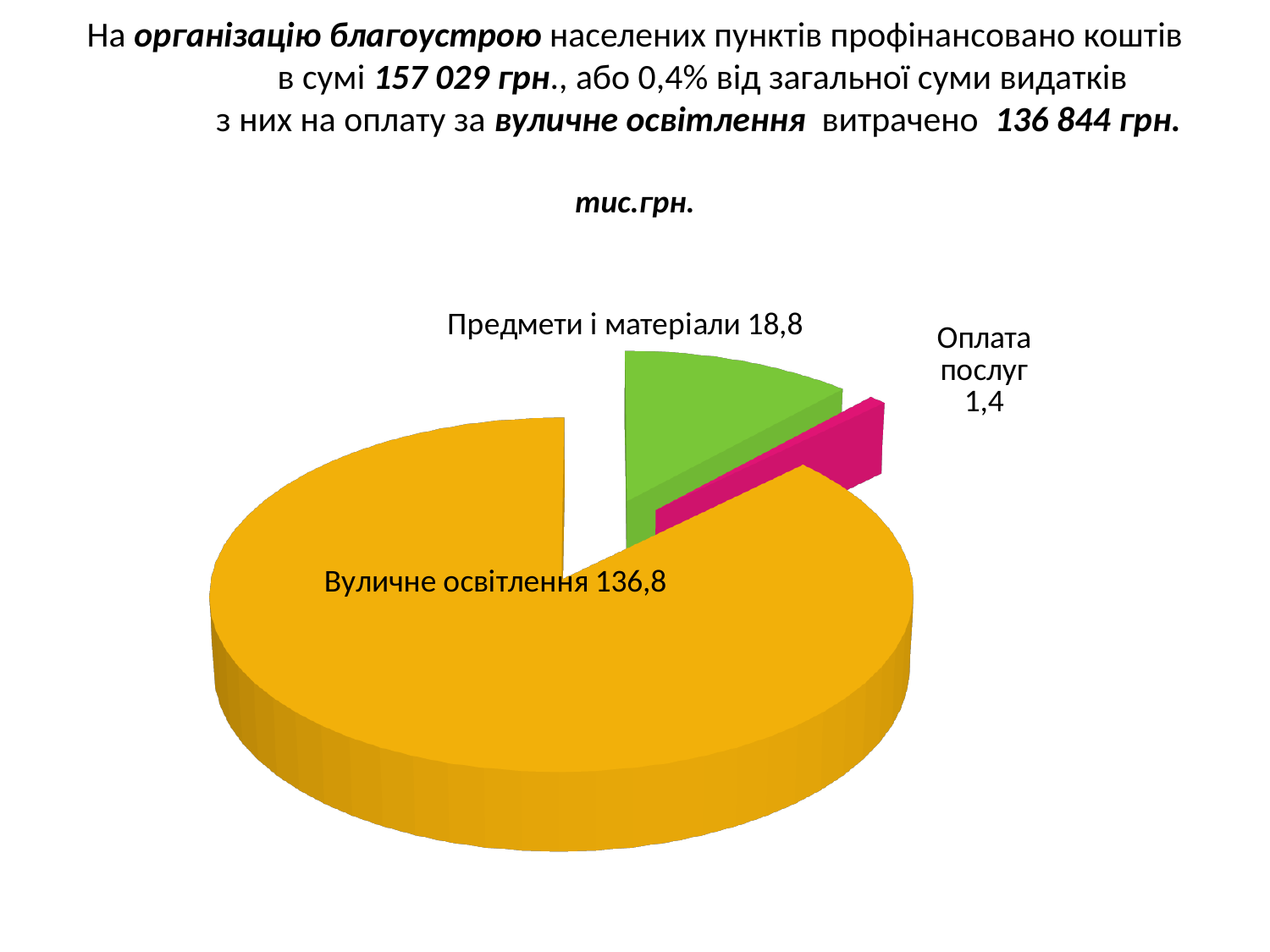

# На організацію благоустрою населених пунктів профінансовано коштів в сумі 157 029 грн., або 0,4% від загальної суми видатків з них на оплату за вуличне освітлення  витрачено  136 844 грн. тис.грн.

[unsupported chart]